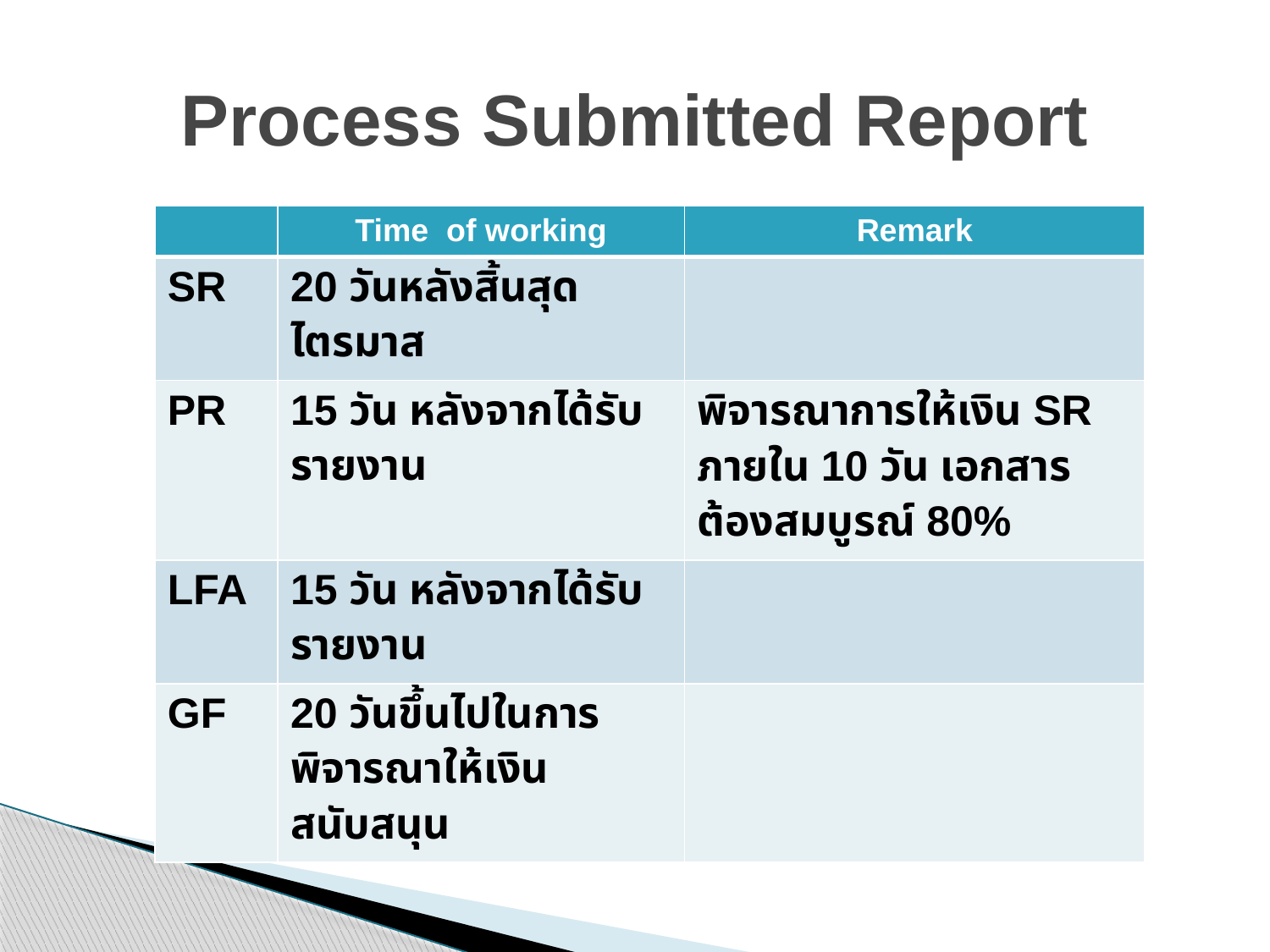

# Process Submitted Report
|  | Time of working | Remark |
| --- | --- | --- |
| SR | 20 วันหลังสิ้นสุด ไตรมาส |  |
| PR | 15 วัน หลังจากได้รับรายงาน | พิจารณาการให้เงิน SR ภายใน 10 วัน เอกสารต้องสมบูรณ์ 80% |
| LFA | 15 วัน หลังจากได้รับรายงาน |  |
| GF | 20 วันขึ้นไปในการพิจารณาให้เงินสนับสนุน |  |